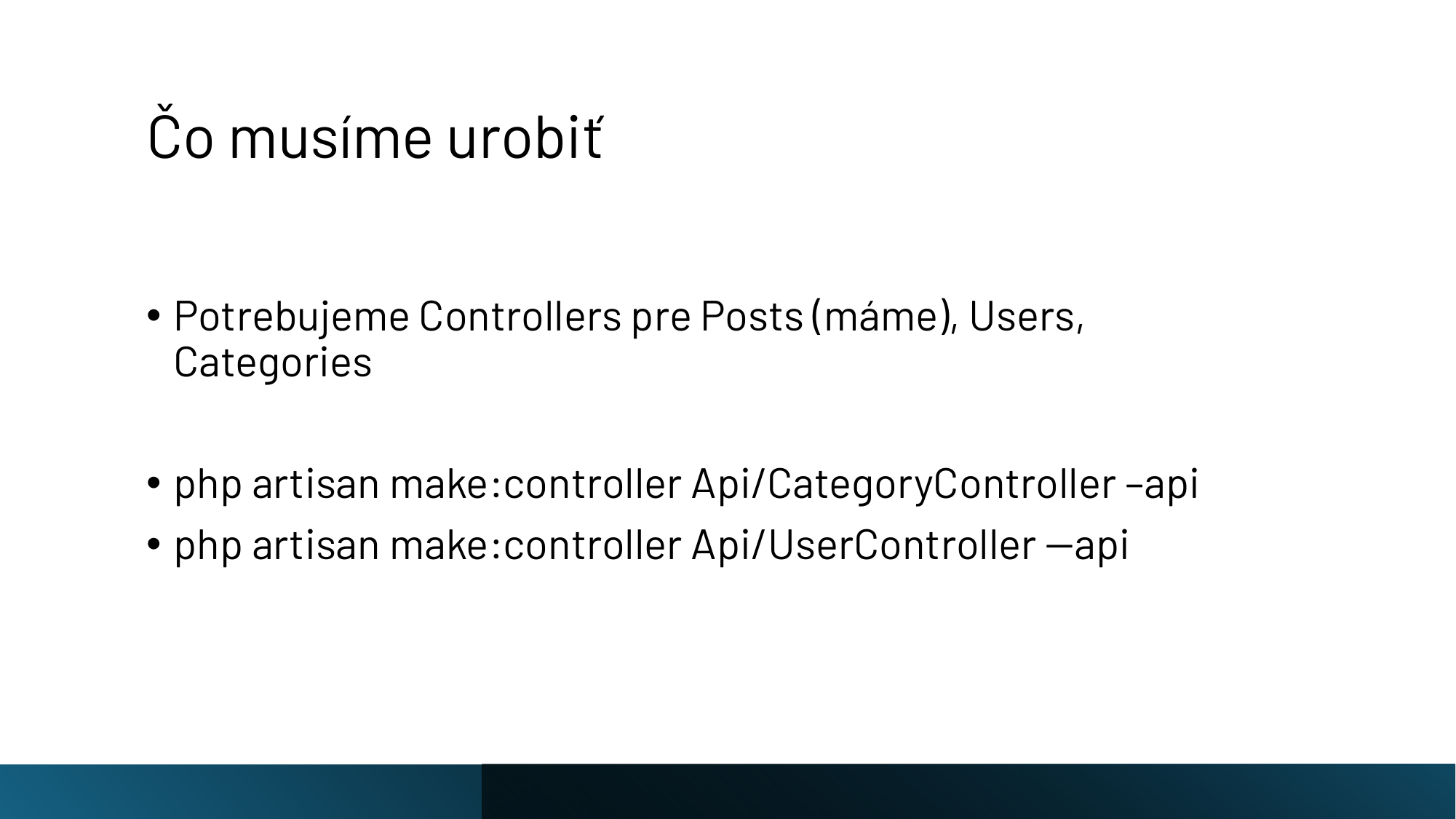

# Čo musíme urobiť
Potrebujeme Controllers pre Posts (máme), Users, Categories

php artisan make:controller Api/CategoryController –api
php artisan make:controller Api/UserController --api